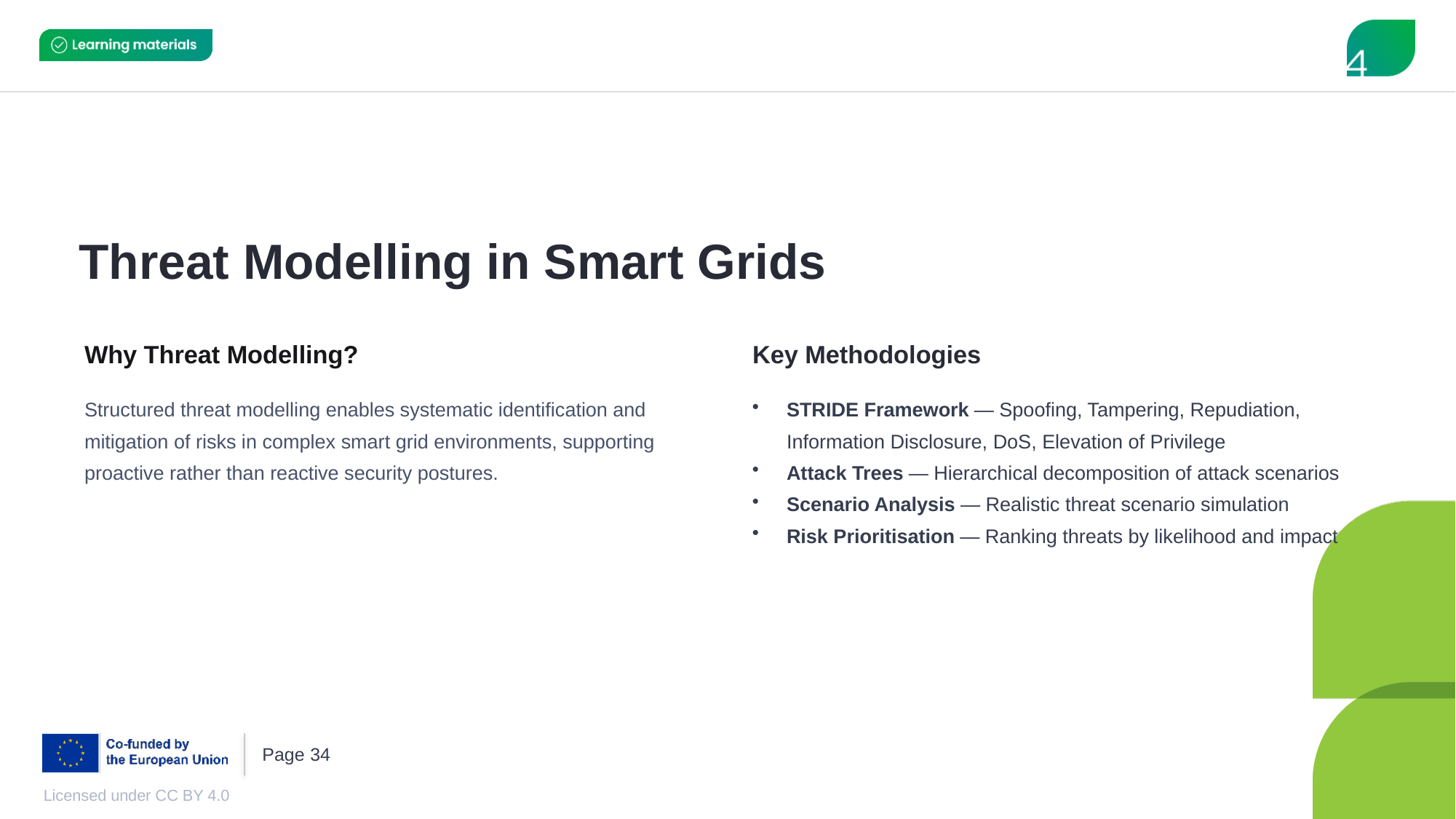

Threat Modelling in Smart Grids
Why Threat Modelling?
Key Methodologies
STRIDE Framework — Spoofing, Tampering, Repudiation, Information Disclosure, DoS, Elevation of Privilege
Attack Trees — Hierarchical decomposition of attack scenarios
Scenario Analysis — Realistic threat scenario simulation
Risk Prioritisation — Ranking threats by likelihood and impact
Structured threat modelling enables systematic identification and mitigation of risks in complex smart grid environments, supporting proactive rather than reactive security postures.